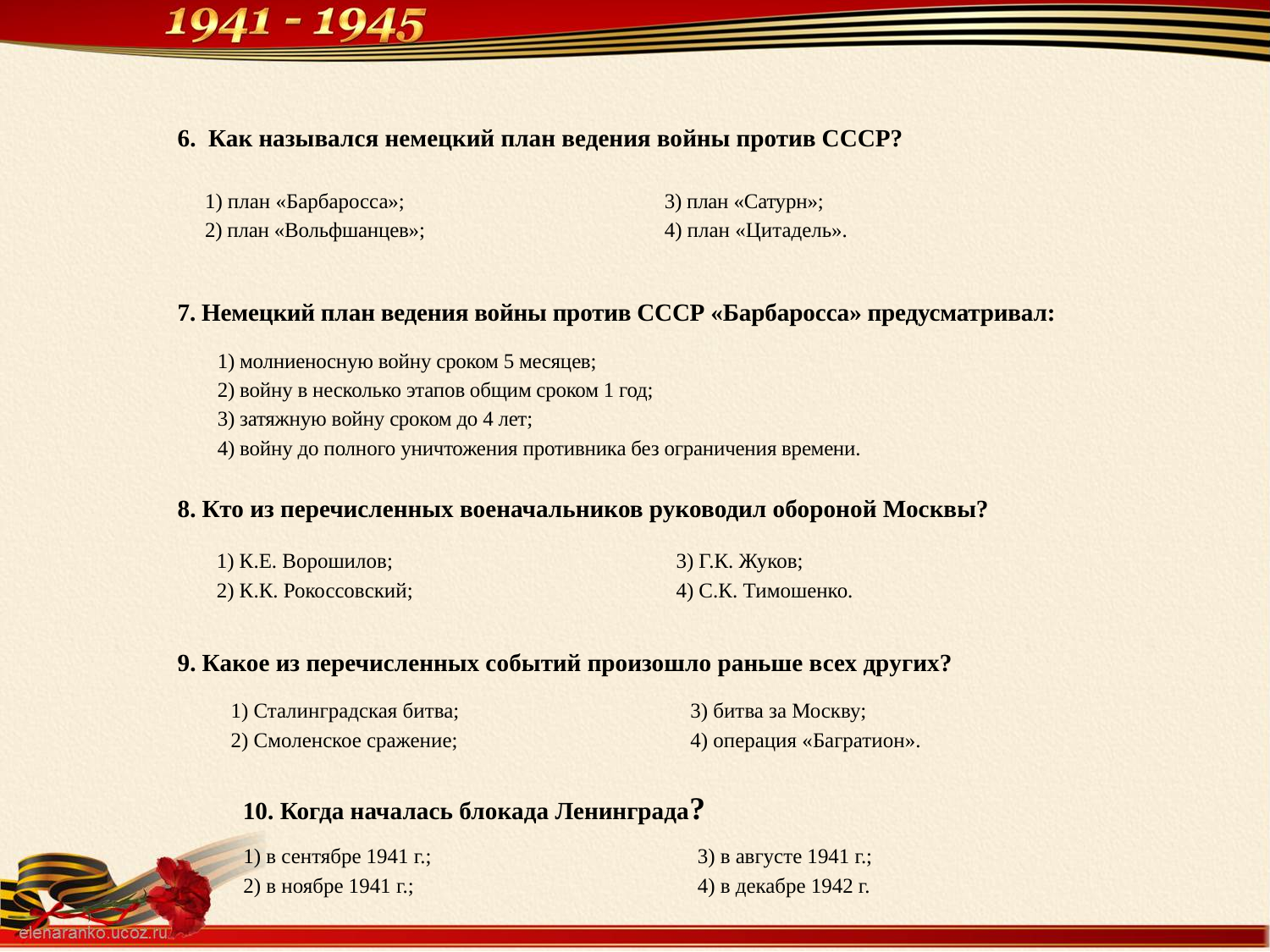

6.  Как назывался немецкий план ведения войны против СССР?
| 1) план «Барбаросса»; | 3) план «Сатурн»; |
| --- | --- |
| 2) план «Вольфшанцев»; | 4) план «Цитадель». |
7. Немецкий план ведения войны против СССР «Барбаросса» предусматривал:
1) молниеносную войну сроком 5 месяцев;
2) войну в несколько этапов общим сроком 1 год;
3) затяжную войну сроком до 4 лет;
4) войну до полного уничтожения противника без ограничения времени.
8. Кто из перечисленных военачальников руководил обороной Москвы?
| 1) К.Е. Ворошилов; | 3) Г.К. Жуков; |
| --- | --- |
| 2) К.К. Рокоссовский; | 4) С.К. Тимошенко. |
9. Какое из перечисленных событий произошло раньше всех других?
| 1) Сталинградская битва; | 3) битва за Москву; |
| --- | --- |
| 2) Смоленское сражение; | 4) операция «Багратион». |
10. Когда началась блокада Ленинграда?
| 1) в сентябре 1941 г.; | 3) в августе 1941 г.; |
| --- | --- |
| 2) в ноябре 1941 г.; | 4) в декабре 1942 г. |